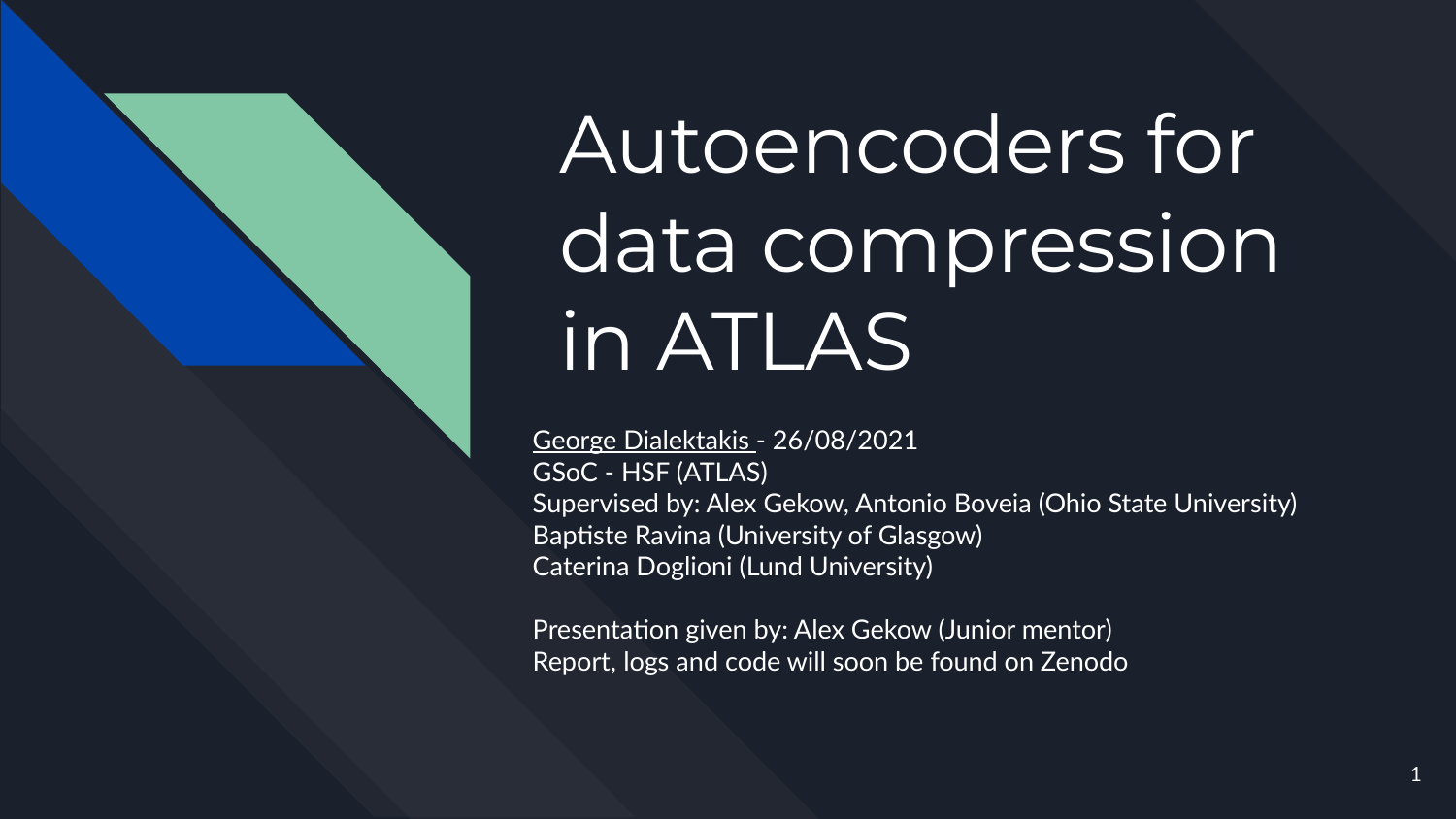

# Autoencoders for data compression in ATLAS
George Dialektakis - 26/08/2021
GSoC - HSF (ATLAS)
Supervised by: Alex Gekow, Antonio Boveia (Ohio State University)
Baptiste Ravina (University of Glasgow)
Caterina Doglioni (Lund University)

Presentation given by: Alex Gekow (Junior mentor)
Report, logs and code will soon be found on Zenodo
1